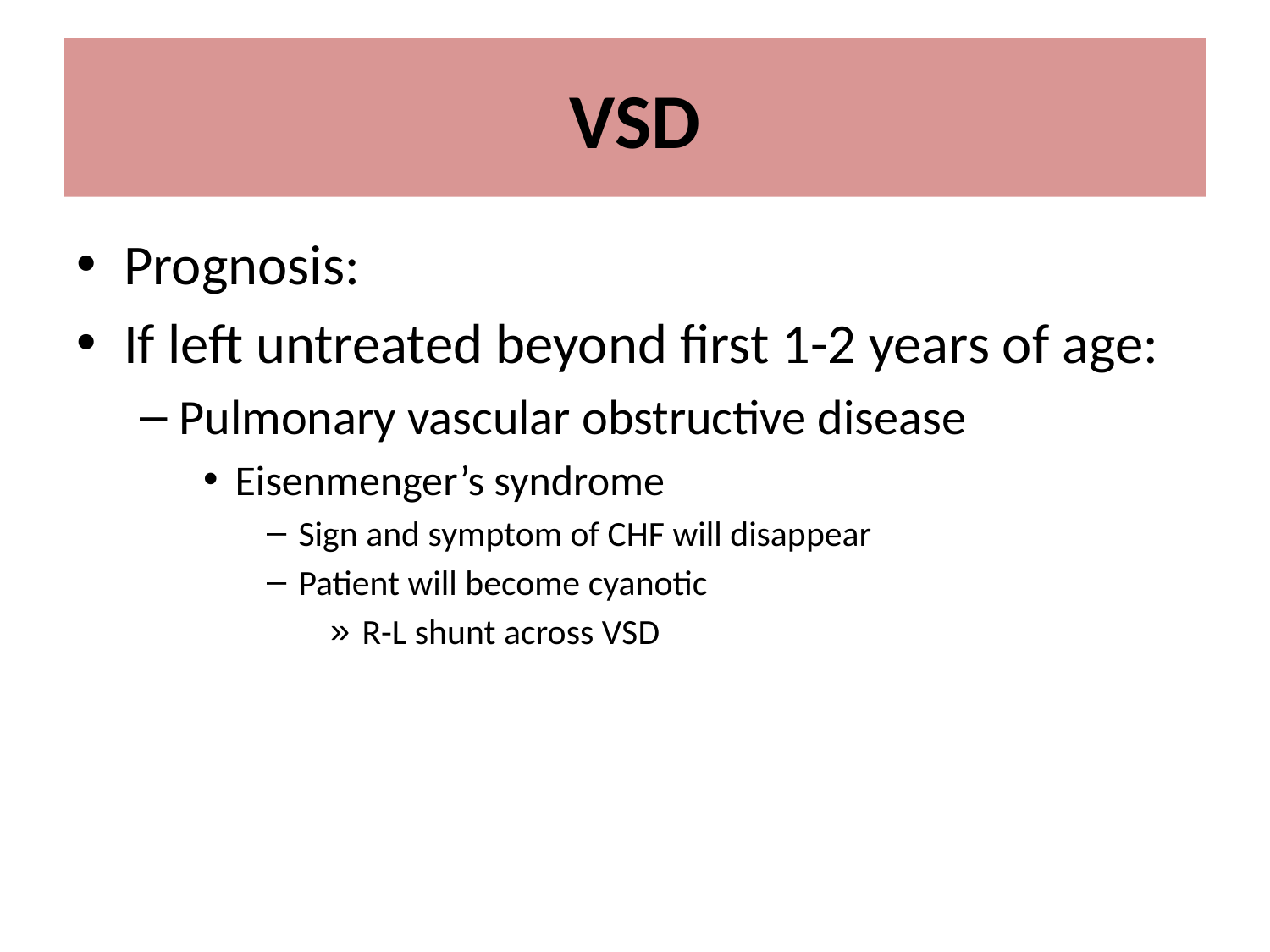

# VSD
Prognosis:
If left untreated beyond first 1-2 years of age:
Pulmonary vascular obstructive disease
Eisenmenger’s syndrome
Sign and symptom of CHF will disappear
Patient will become cyanotic
R-L shunt across VSD